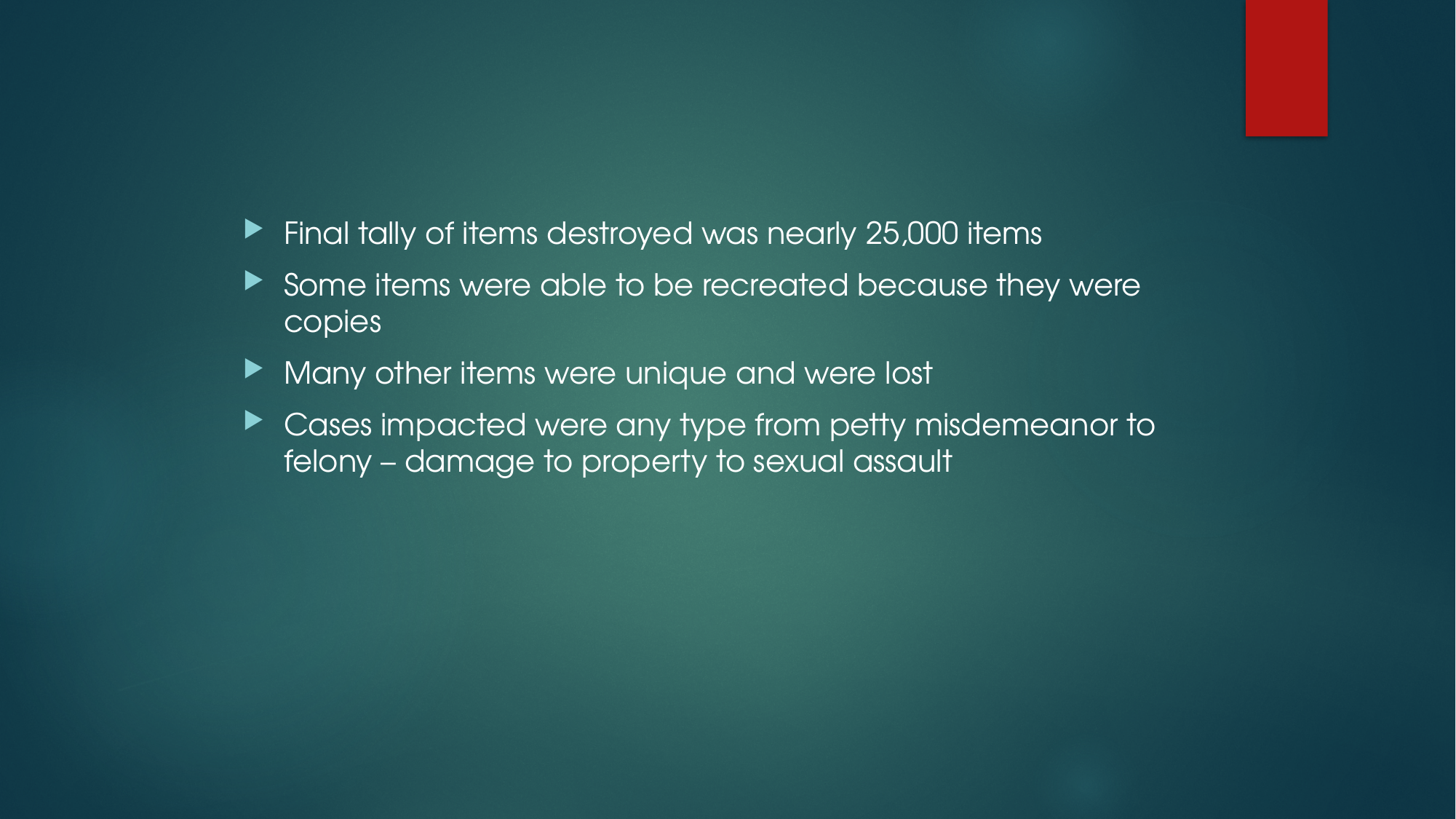

Final tally of items destroyed was nearly 25,000 items
Some items were able to be recreated because they were copies
Many other items were unique and were lost
Cases impacted were any type from petty misdemeanor to felony – damage to property to sexual assault